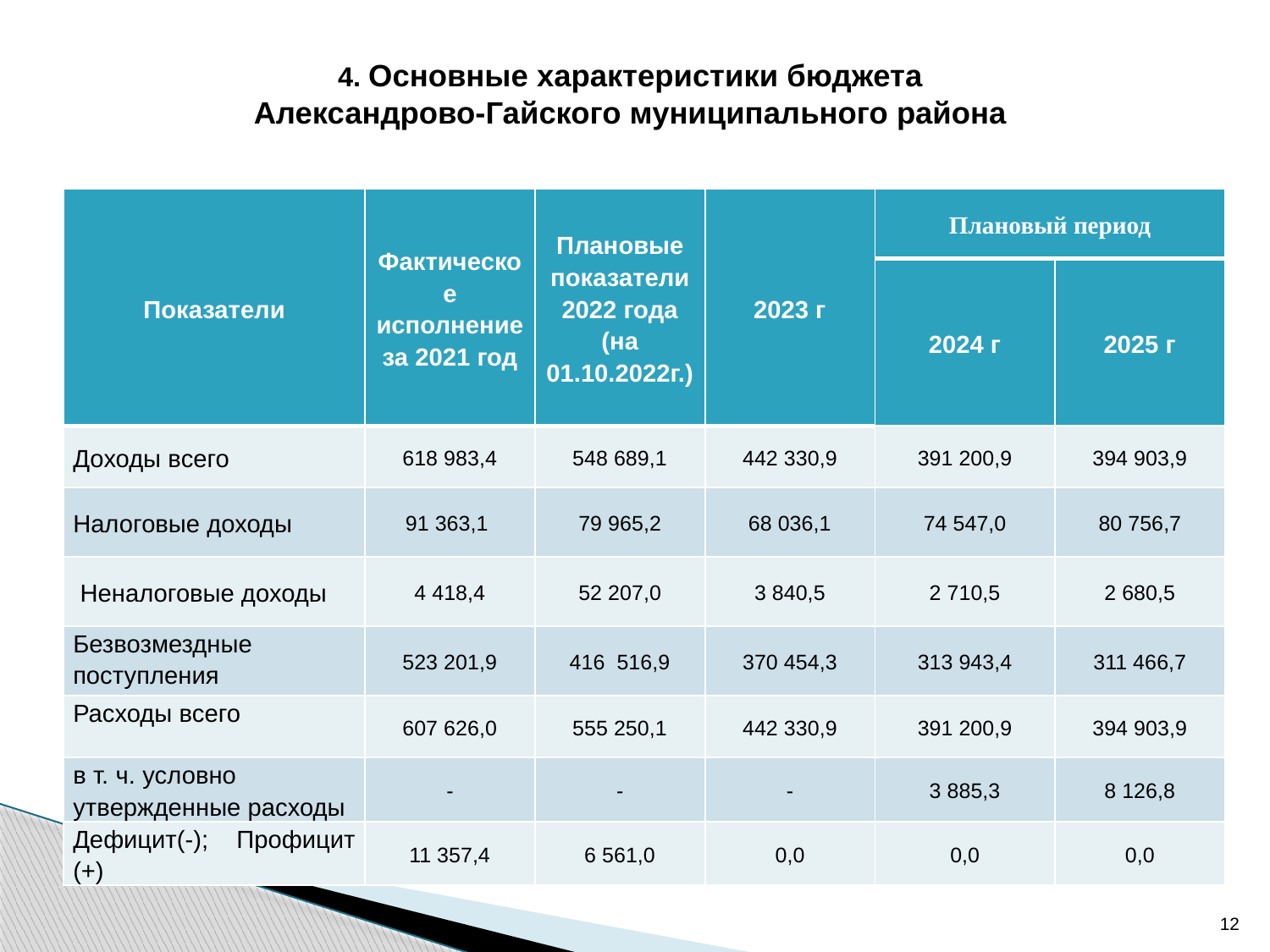

# 4. Основные характеристики бюджета Александрово-Гайского муниципального района
| Показатели | Фактическое исполнение за 2021 год | Плановые показатели 2022 года (на 01.10.2022г.) | 2023 г | Плановый период |  |
| --- | --- | --- | --- | --- | --- |
|  |  |  |  | 2024 г | 2025 г |
| Доходы всего | 618 983,4 | 548 689,1 | 442 330,9 | 391 200,9 | 394 903,9 |
| Налоговые доходы | 91 363,1 | 79 965,2 | 68 036,1 | 74 547,0 | 80 756,7 |
| Неналоговые доходы | 4 418,4 | 52 207,0 | 3 840,5 | 2 710,5 | 2 680,5 |
| Безвозмездные поступления | 523 201,9 | 416 516,9 | 370 454,3 | 313 943,4 | 311 466,7 |
| Расходы всего | 607 626,0 | 555 250,1 | 442 330,9 | 391 200,9 | 394 903,9 |
| в т. ч. условно утвержденные расходы | - | - | - | 3 885,3 | 8 126,8 |
| Дефицит(-); Профицит (+) | 11 357,4 | 6 561,0 | 0,0 | 0,0 | 0,0 |
12